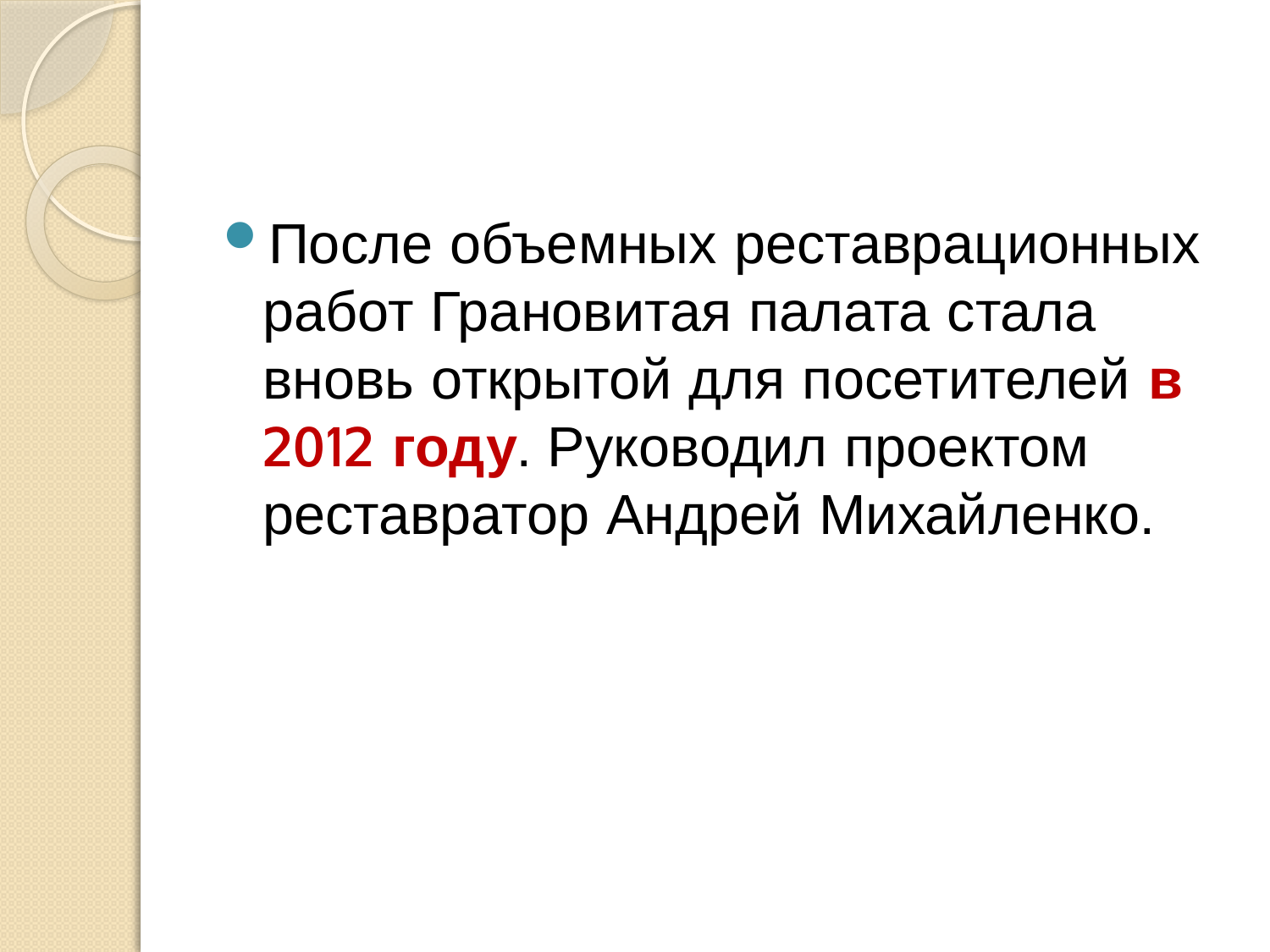

После объемных реставрационных работ Грановитая палата стала вновь открытой для посетителей в 2012 году. Руководил проектом реставратор Андрей Михайленко.